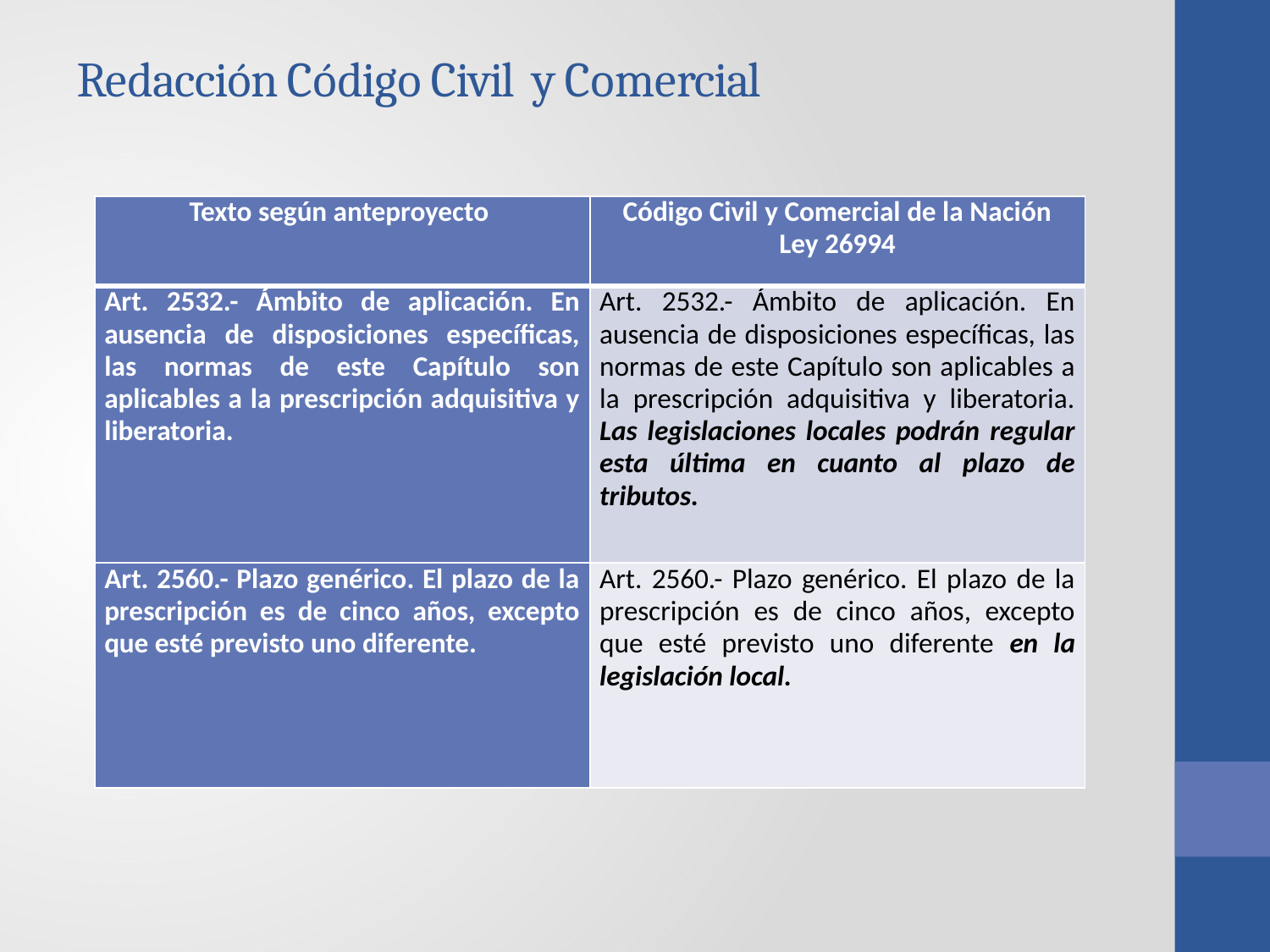

# Redacción Código Civil  y Comercial
| Texto según anteproyecto | Código Civil y Comercial de la Nación Ley 26994 |
| --- | --- |
| Art. 2532.- Ámbito de aplicación. En ausencia de disposiciones específicas, las normas de este Capítulo son aplicables a la prescripción adquisitiva y liberatoria. | Art. 2532.- Ámbito de aplicación. En ausencia de disposiciones específicas, las normas de este Capítulo son aplicables a la prescripción adquisitiva y liberatoria. Las legislaciones locales podrán regular esta última en cuanto al plazo de tributos. |
| Art. 2560.- Plazo genérico. El plazo de la prescripción es de cinco años, excepto que esté previsto uno diferente. | Art. 2560.- Plazo genérico. El plazo de la prescripción es de cinco años, excepto que esté previsto uno diferente en la legislación local. |